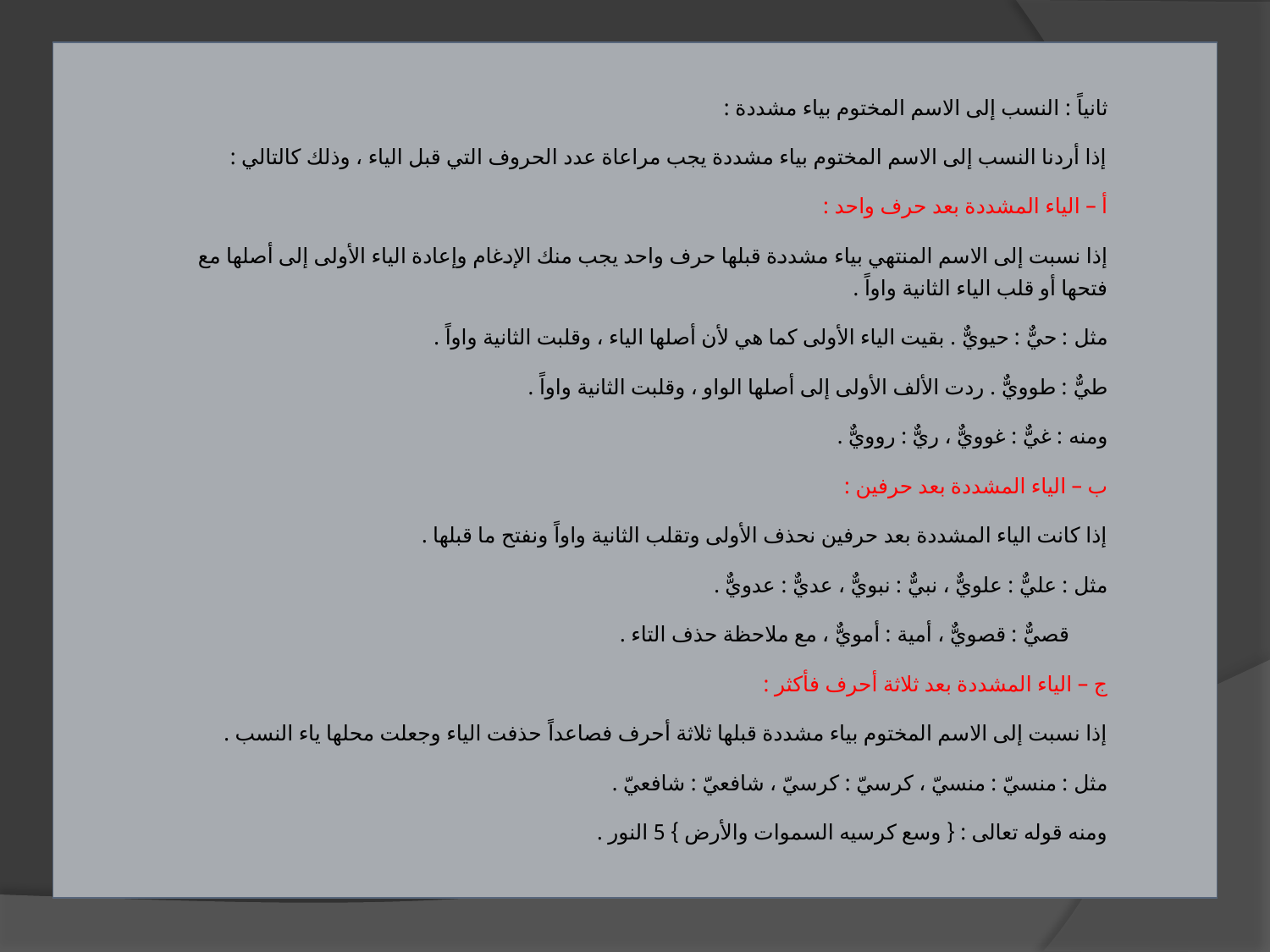

| ثانياً : النسب إلى الاسم المختوم بياء مشددة : إذا أردنا النسب إلى الاسم المختوم بياء مشددة يجب مراعاة عدد الحروف التي قبل الياء ، وذلك كالتالي : أ – الياء المشددة بعد حرف واحد : إذا نسبت إلى الاسم المنتهي بياء مشددة قبلها حرف واحد يجب منك الإدغام وإعادة الياء الأولى إلى أصلها مع فتحها أو قلب الياء الثانية واواً . مثل : حيٌّ : حيويٌّ . بقيت الياء الأولى كما هي لأن أصلها الياء ، وقلبت الثانية واواً . طيٌّ : طوويٌّ . ردت الألف الأولى إلى أصلها الواو ، وقلبت الثانية واواً . ومنه : غيٌّ : غوويٌّ ، ريٌّ : روويٌّ . ب – الياء المشددة بعد حرفين : إذا كانت الياء المشددة بعد حرفين نحذف الأولى وتقلب الثانية واواً ونفتح ما قبلها . مثل : عليٌّ : علويٌّ ، نبيٌّ : نبويٌّ ، عديٌّ : عدويٌّ .        قصيٌّ : قصويٌّ ، أمية : أمويٌّ ، مع ملاحظة حذف التاء . ج – الياء المشددة بعد ثلاثة أحرف فأكثر : إذا نسبت إلى الاسم المختوم بياء مشددة قبلها ثلاثة أحرف فصاعداً حذفت الياء وجعلت محلها ياء النسب . مثل : منسيّ : منسيّ ، كرسيّ : كرسيّ ، شافعيّ : شافعيّ . ومنه قوله تعالى : { وسع كرسيه السموات والأرض } 5 النور . |
| --- |